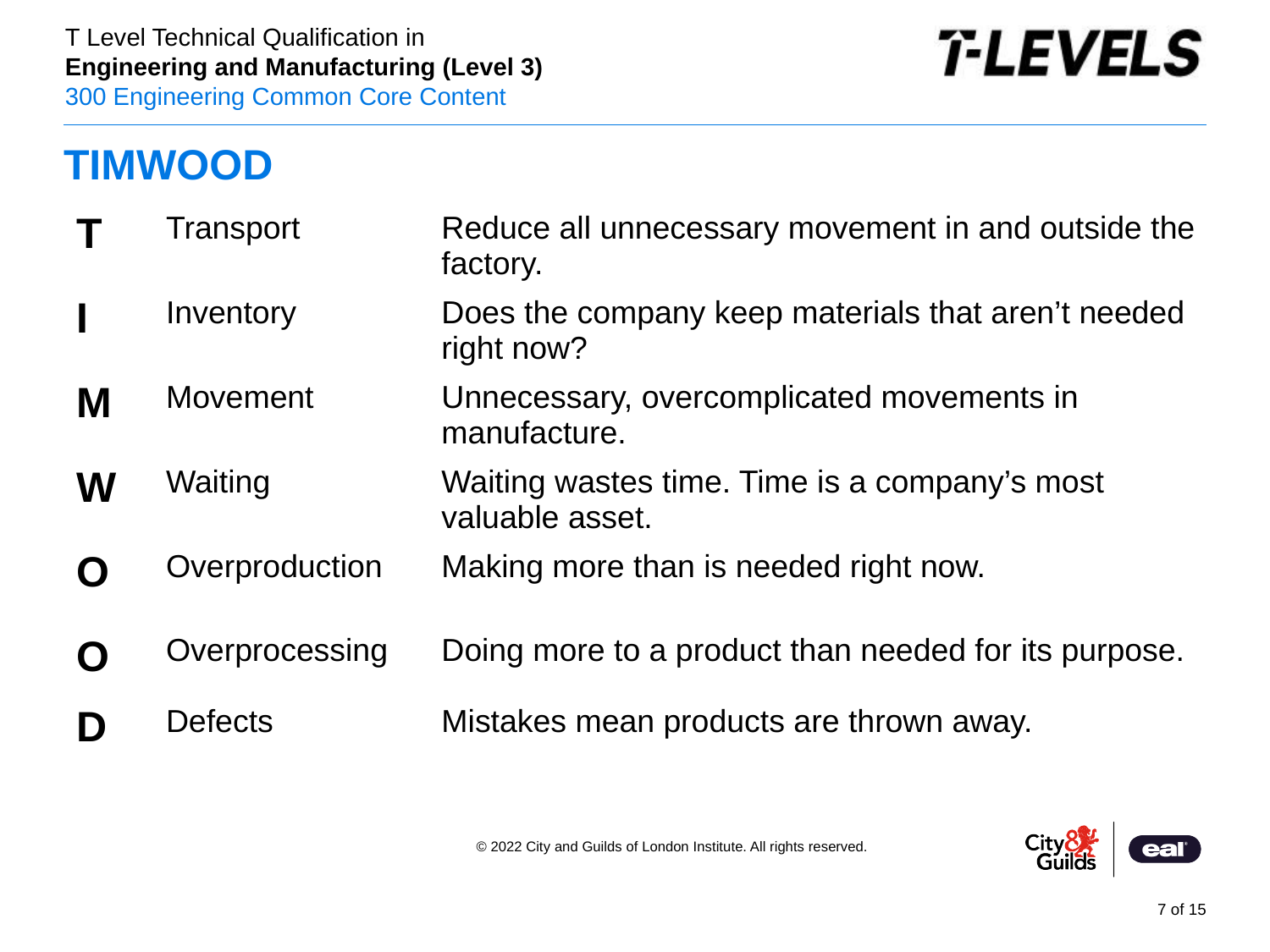

# TIMWOOD
| T | Transport | Reduce all unnecessary movement in and outside the factory. |
| --- | --- | --- |
| I | Inventory | Does the company keep materials that aren’t needed right now? |
| M | Movement | Unnecessary, overcomplicated movements in manufacture. |
| W | Waiting | Waiting wastes time. Time is a company’s most valuable asset. |
| O | Overproduction | Making more than is needed right now. |
| O | Overprocessing | Doing more to a product than needed for its purpose. |
| D | Defects | Mistakes mean products are thrown away. |
.